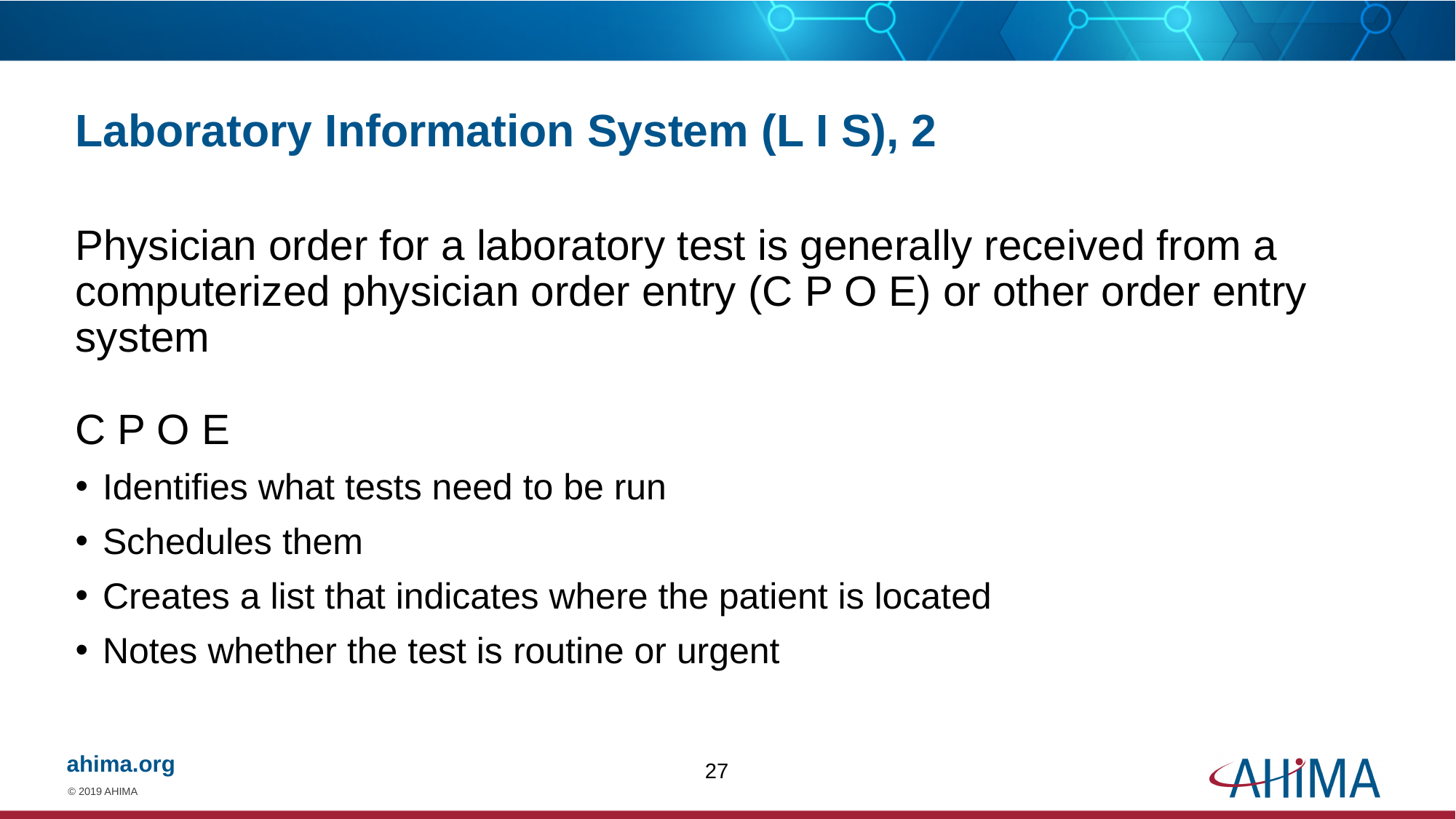

# Laboratory Information System (L I S), 2
Physician order for a laboratory test is generally received from a computerized physician order entry (C P O E) or other order entry system

C P O E
Identifies what tests need to be run
Schedules them
Creates a list that indicates where the patient is located
Notes whether the test is routine or urgent